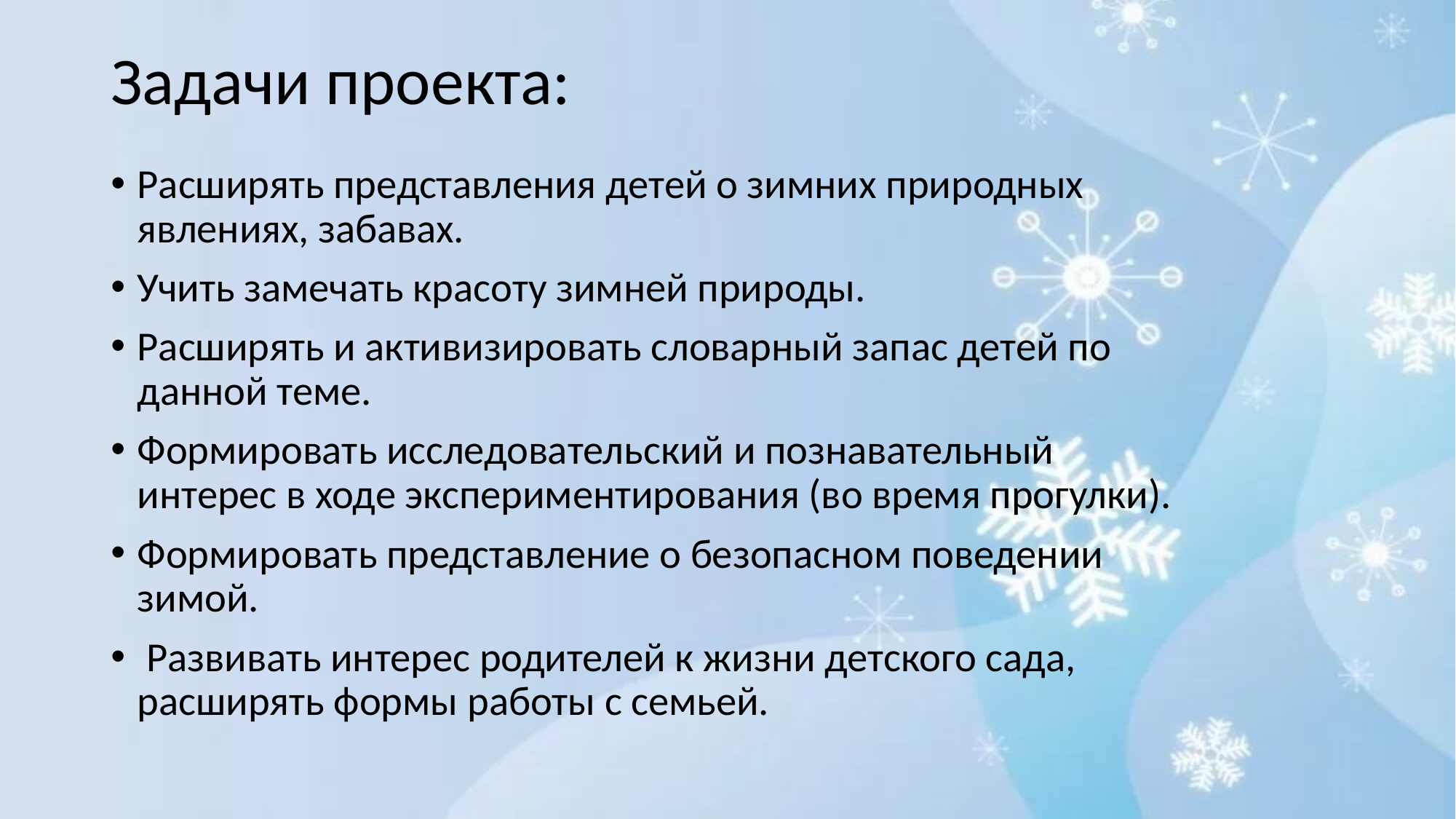

# Задачи проекта:
Расширять представления детей о зимних природных явлениях, забавах.
Учить замечать красоту зимней природы.
Расширять и активизировать словарный запас детей по данной теме.
Формировать исследовательский и познавательный интерес в ходе экспериментирования (во время прогулки).
Формировать представление о безопасном поведении зимой.
 Развивать интерес родителей к жизни детского сада, расширять формы работы с семьей.